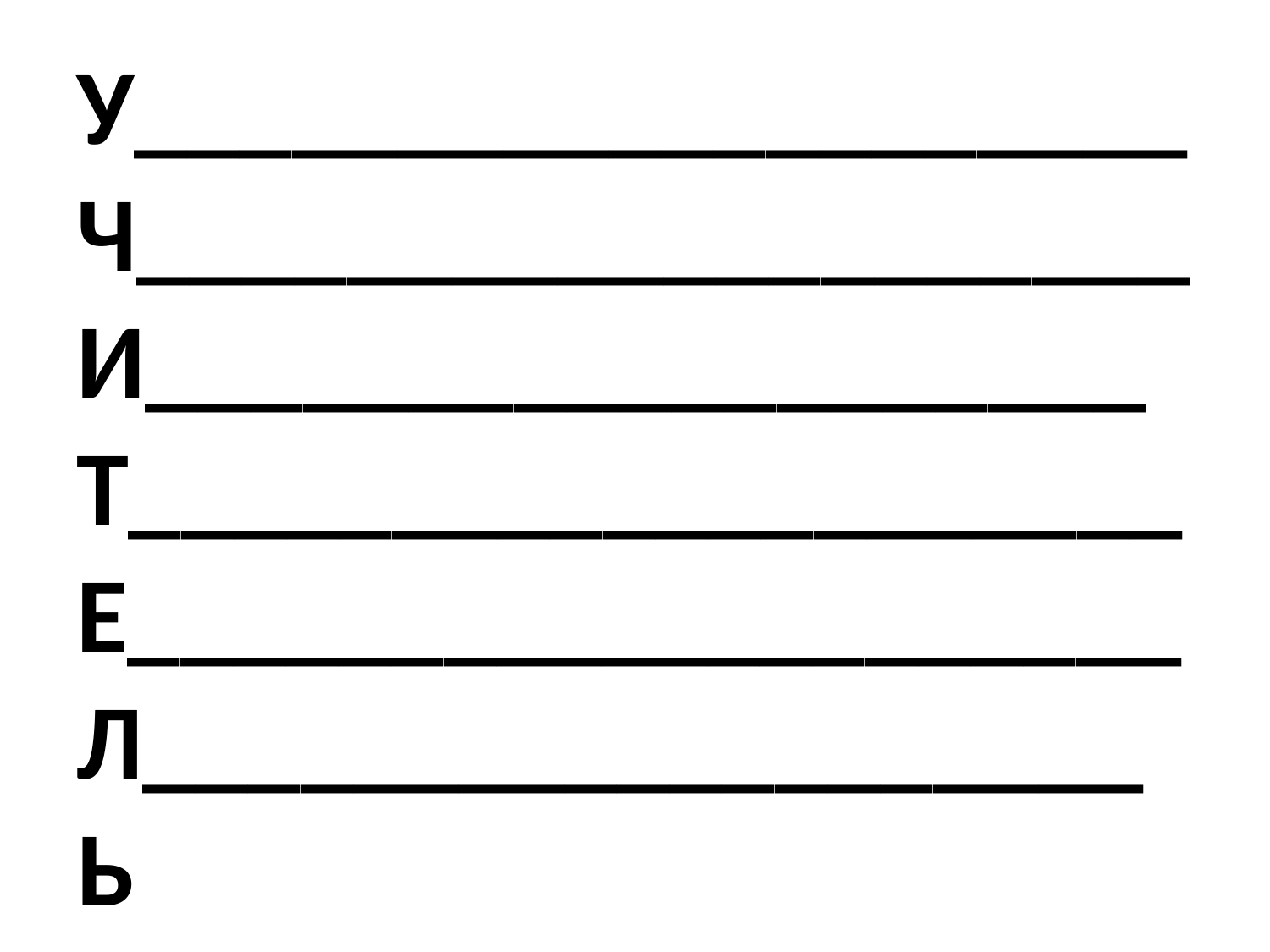

У____________________
Ч____________________
И___________________
Т____________________
Е____________________
Л___________________
Ь